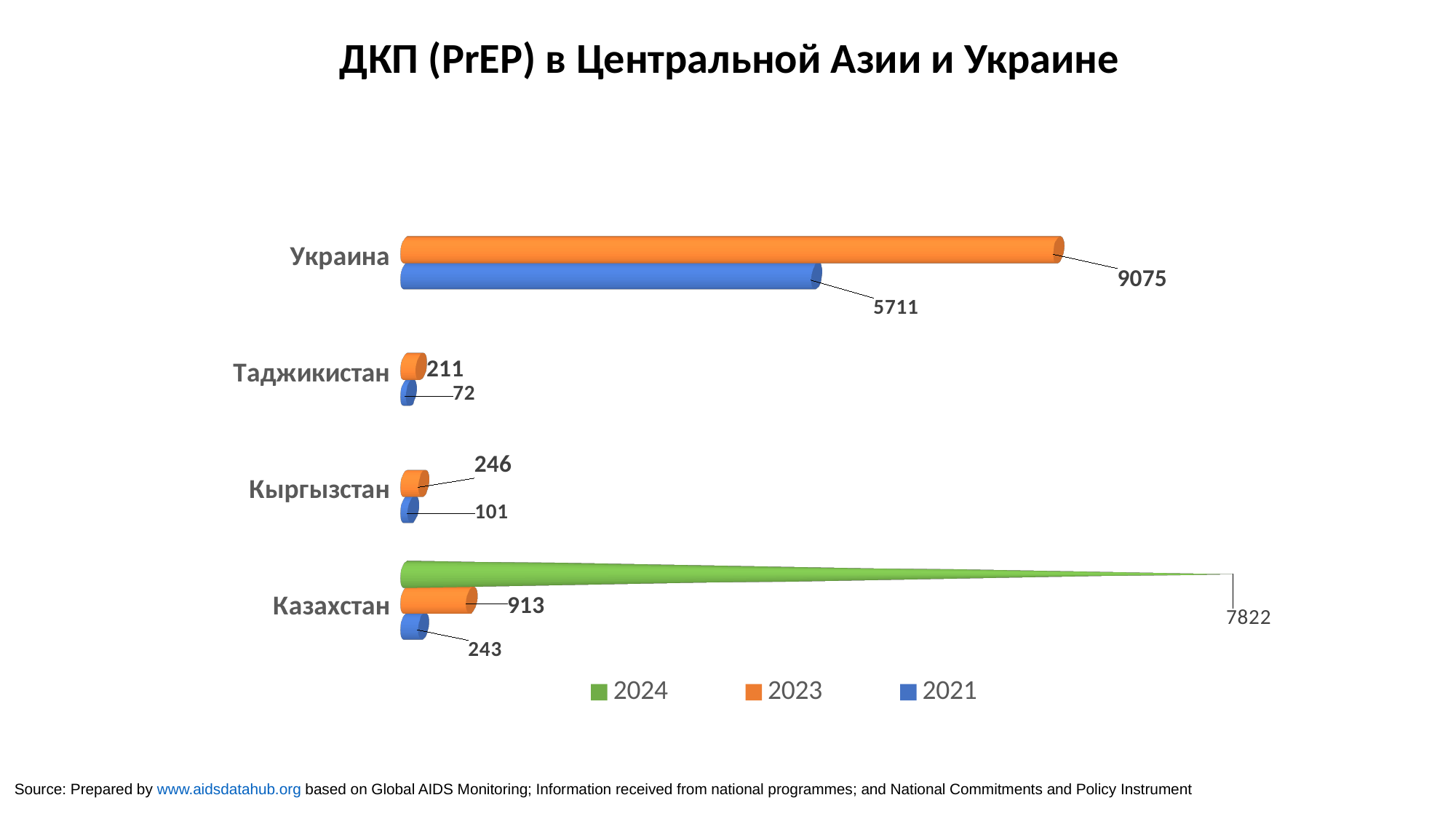

ДКП (PrEP) в Центральной Азии и Украине

[unsupported chart]

Source: Prepared by www.aidsdatahub.org based on Global AIDS Monitoring; Information received from national programmes; and National Commitments and Policy Instrument